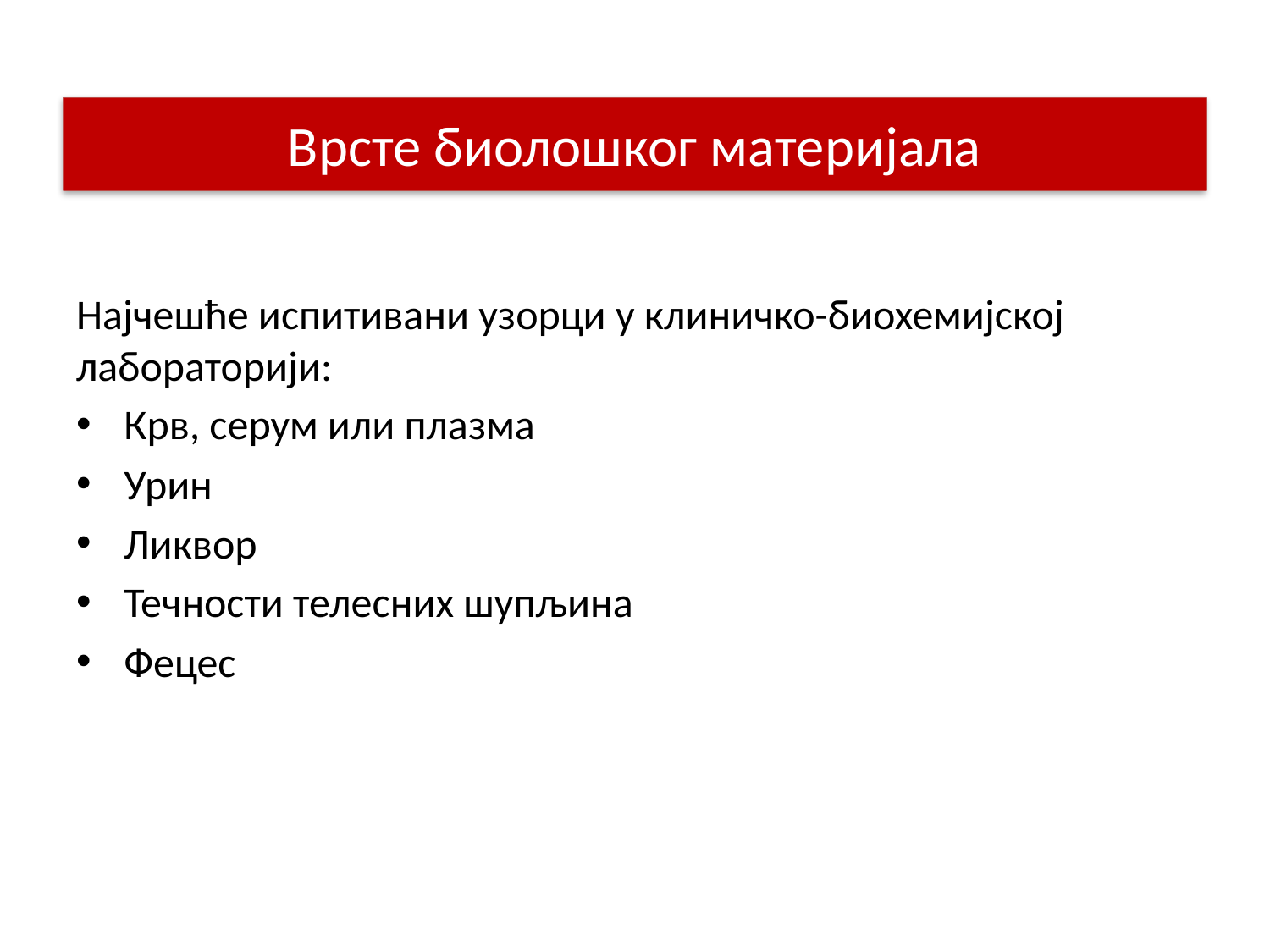

# Врсте биолошког материјала

Најчешће испитивани узорци у клиничко-биохемијској лабораторији:
Крв, серум или плазма
Урин
Ликвор
Течности телесних шупљина
Фецес